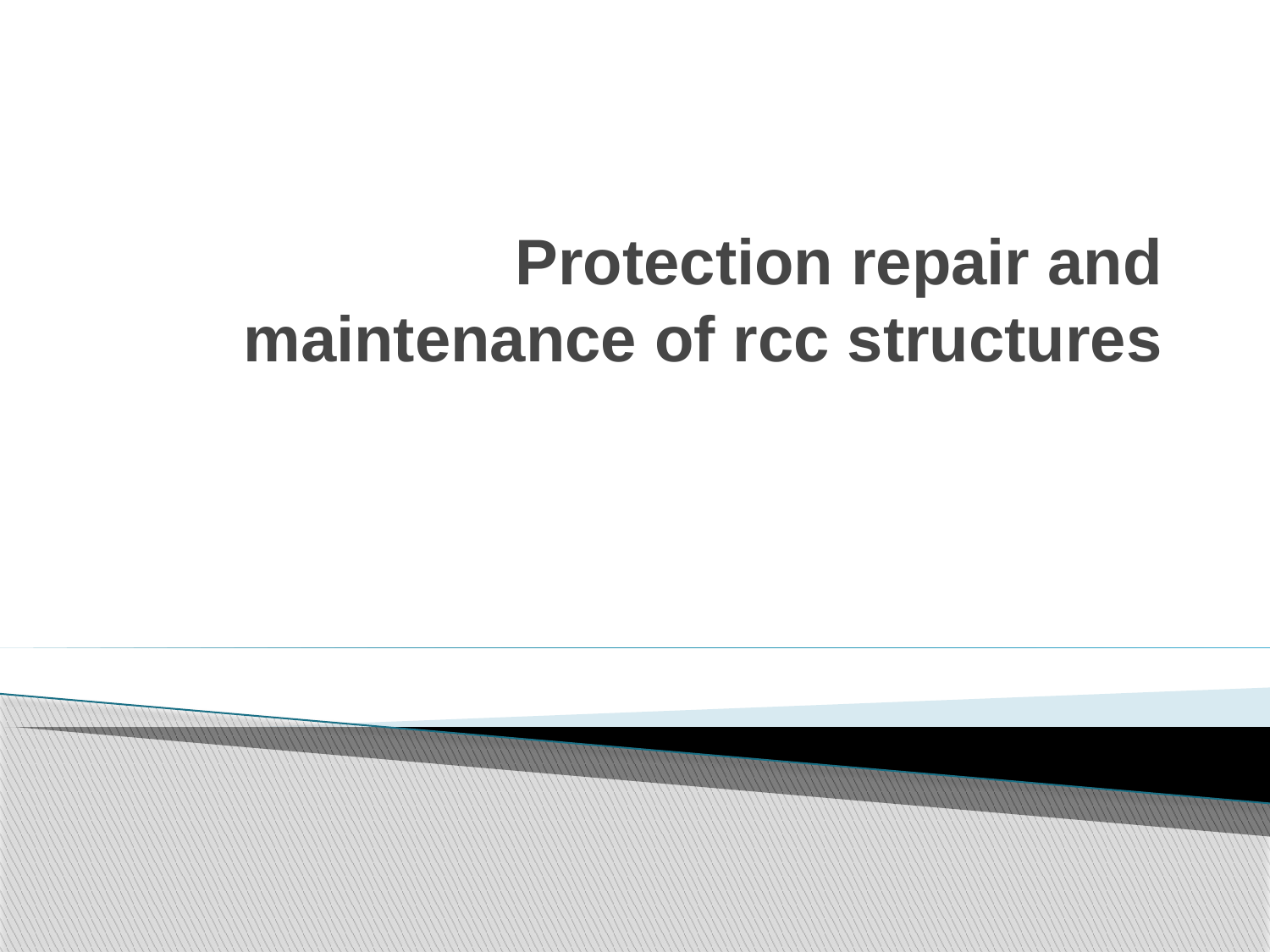

# Protection repair and maintenance of rcc structures